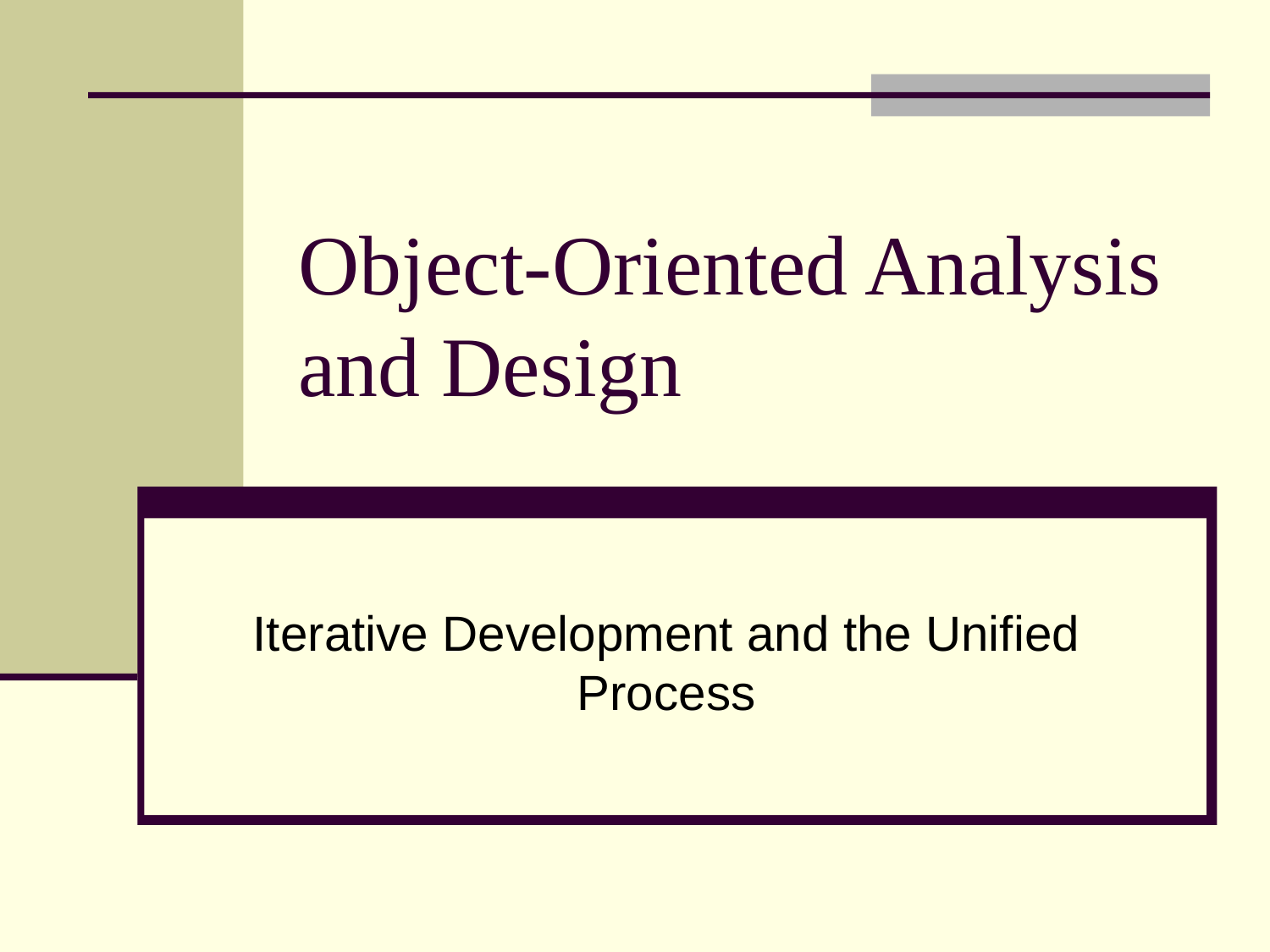

# Object-Oriented Analysis and Design
Iterative Development and the Unified Process